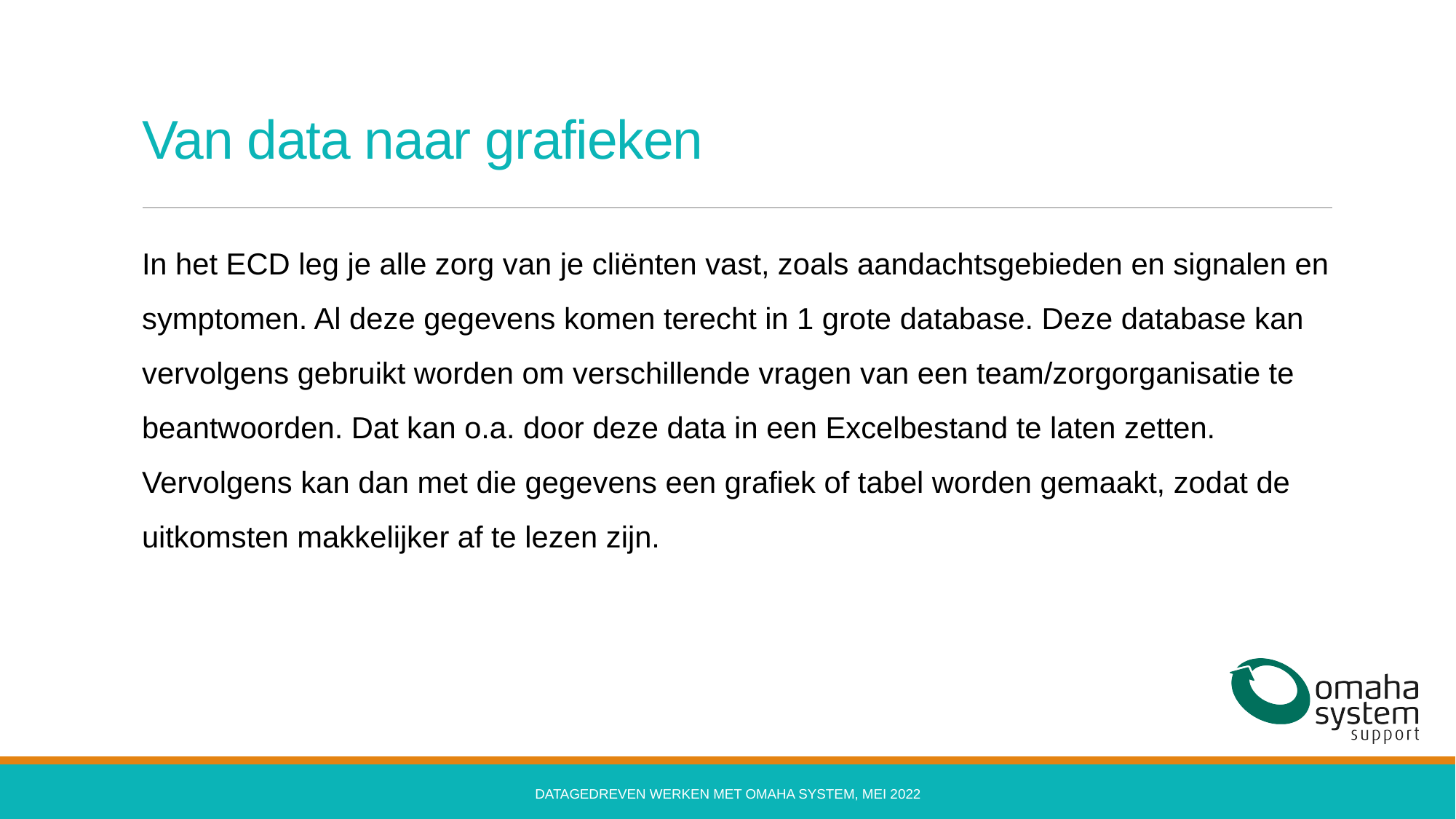

# Van data naar grafieken
In het ECD leg je alle zorg van je cliënten vast, zoals aandachtsgebieden en signalen en symptomen. Al deze gegevens komen terecht in 1 grote database. Deze database kan vervolgens gebruikt worden om verschillende vragen van een team/zorgorganisatie te beantwoorden. Dat kan o.a. door deze data in een Excelbestand te laten zetten. Vervolgens kan dan met die gegevens een grafiek of tabel worden gemaakt, zodat de uitkomsten makkelijker af te lezen zijn.
Datagedreven werken met Omaha System, mei 2022